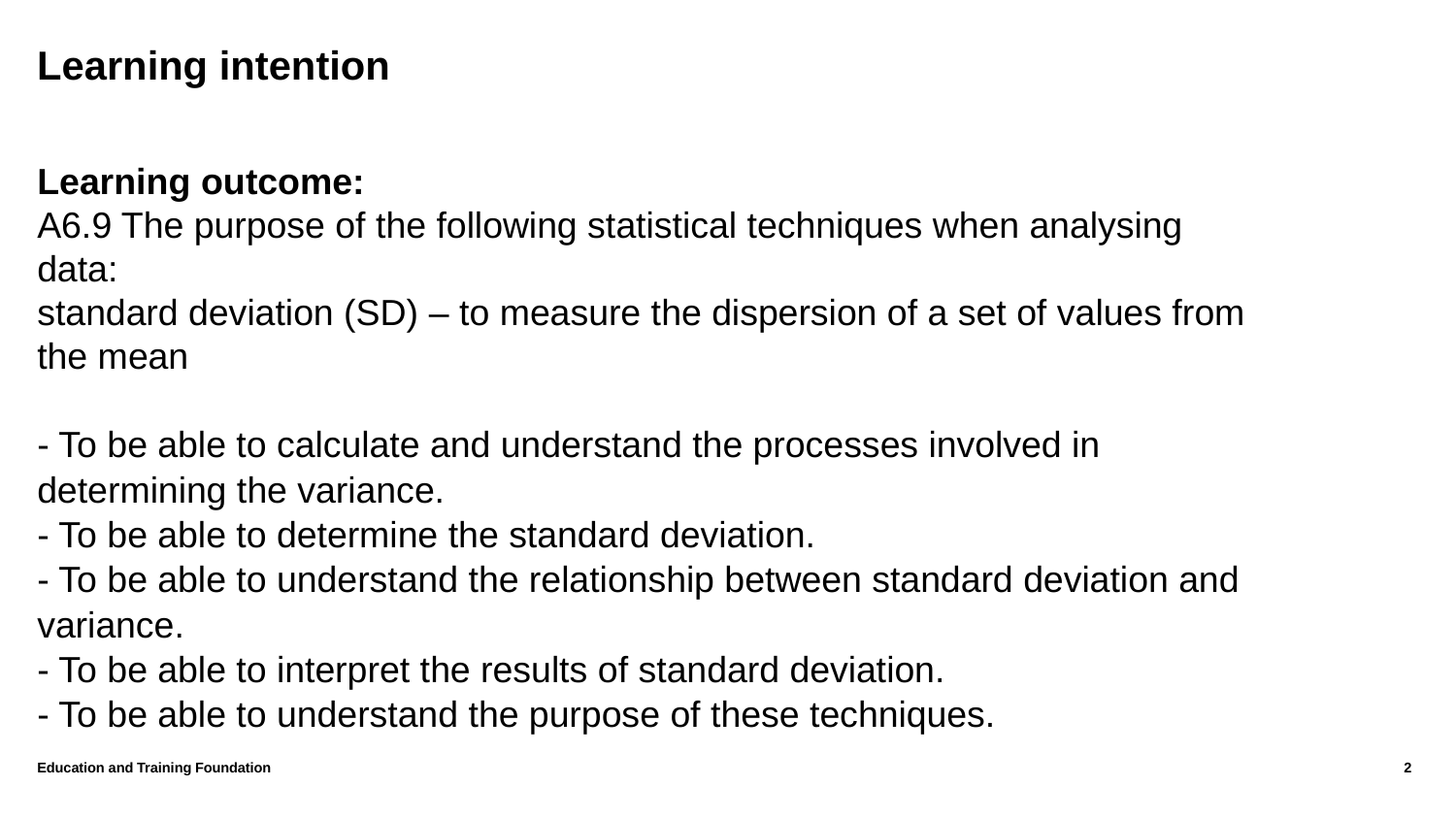

# Learning intention
Learning outcome:
A6.9 The purpose of the following statistical techniques when analysing data:
standard deviation (SD) – to measure the dispersion of a set of values from the mean

- To be able to calculate and understand the processes involved in determining the variance.
- To be able to determine the standard deviation.
- To be able to understand the relationship between standard deviation and variance.
- To be able to interpret the results of standard deviation.
- To be able to understand the purpose of these techniques.

Education and Training Foundation
2